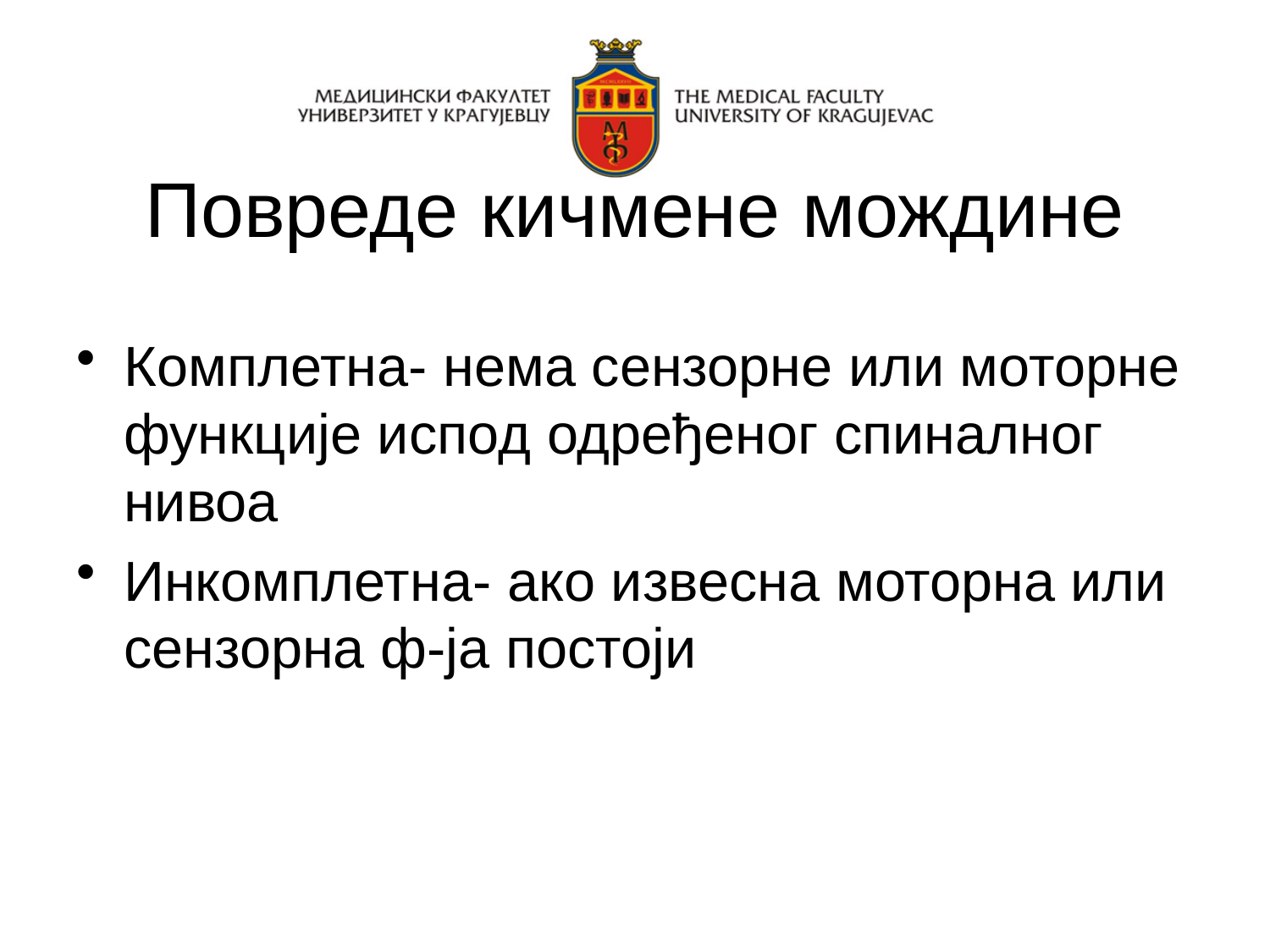

# Повреде кичмене мождине
Комплетна- нема сензорне или моторне функције испод одређеног спиналног нивоа
Инкомплетна- ако извесна моторна или сензорна ф-ја постоји